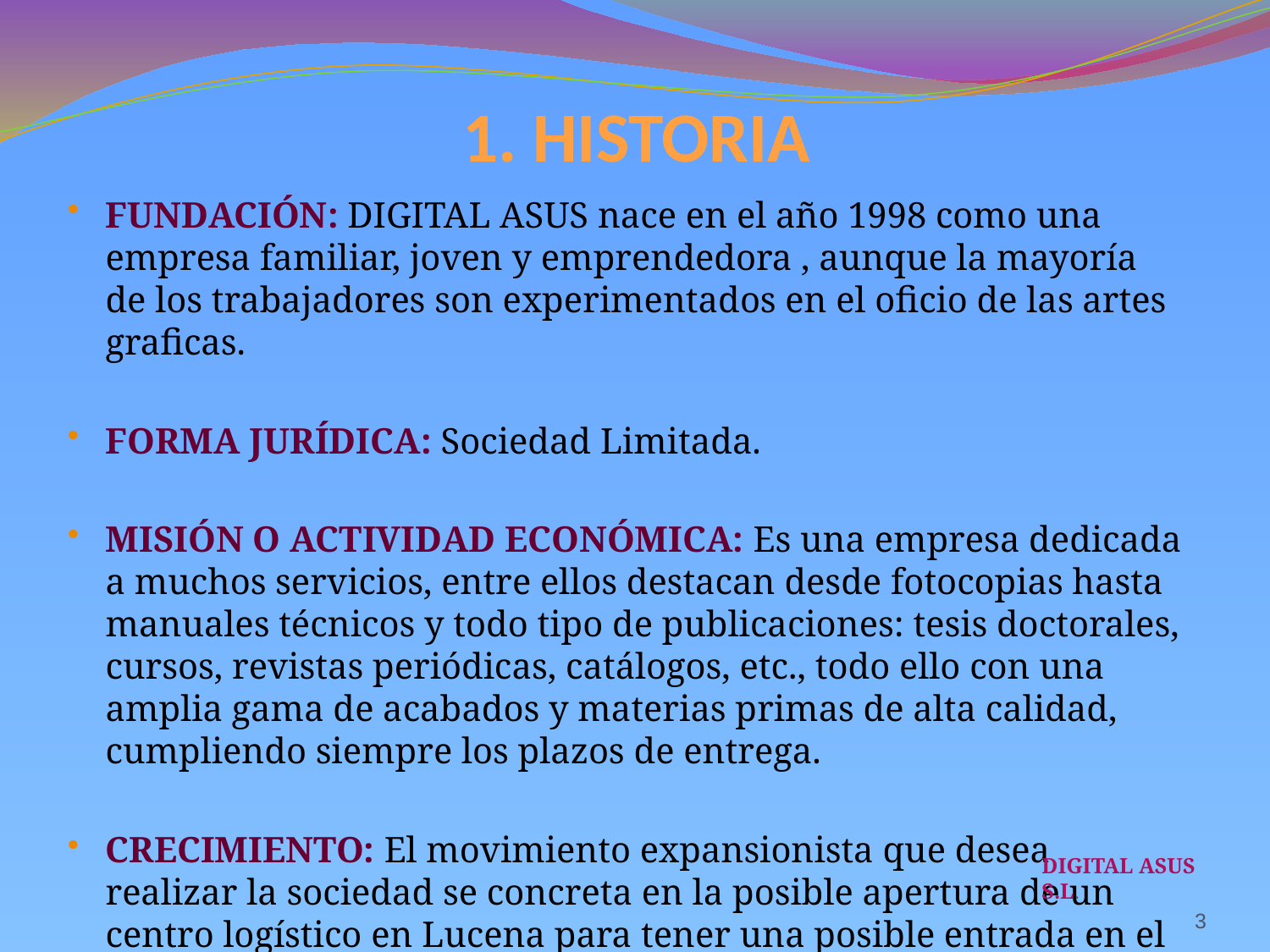

# 1. HISTORIA
FUNDACIÓN: DIGITAL ASUS nace en el año 1998 como una empresa familiar, joven y emprendedora , aunque la mayoría de los trabajadores son experimentados en el oficio de las artes graficas.

FORMA JURÍDICA: Sociedad Limitada.

MISIÓN O ACTIVIDAD ECONÓMICA: Es una empresa dedicada a muchos servicios, entre ellos destacan desde fotocopias hasta manuales técnicos y todo tipo de publicaciones: tesis doctorales, cursos, revistas periódicas, catálogos, etc., todo ello con una amplia gama de acabados y materias primas de alta calidad, cumpliendo siempre los plazos de entrega.

CRECIMIENTO: El movimiento expansionista que desea realizar la sociedad se concreta en la posible apertura de un centro logístico en Lucena para tener una posible entrada en el mercado granadino.
DIGITAL ASUS S.L.
3